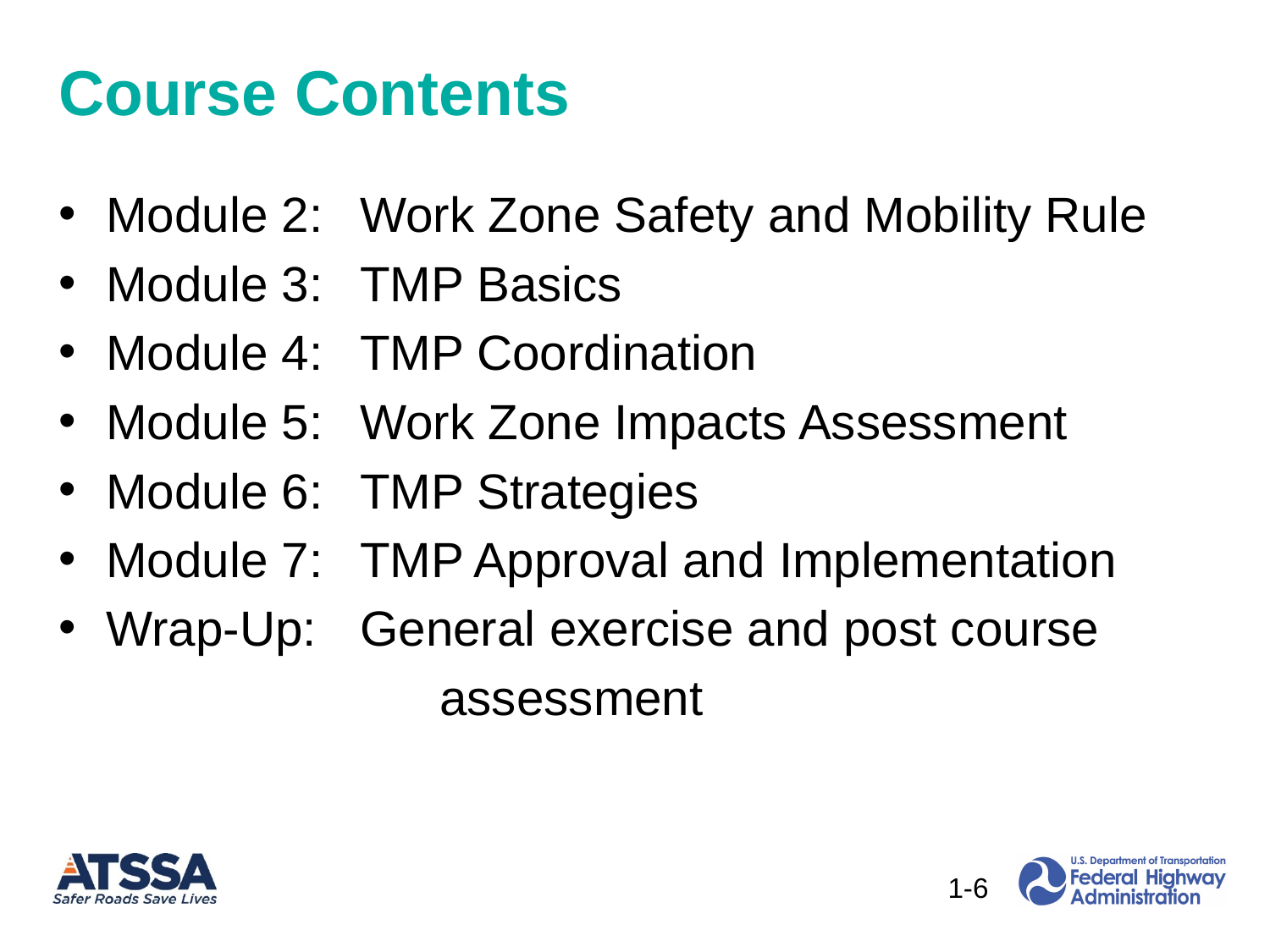

# Course Contents
Module 2: 	Work Zone Safety and Mobility Rule
Module 3: 	TMP Basics
Module 4: 	TMP Coordination
Module 5: 	Work Zone Impacts Assessment
Module 6: 	TMP Strategies
Module 7: 	TMP Approval and Implementation
Wrap-Up: 	General exercise and post course
			assessment